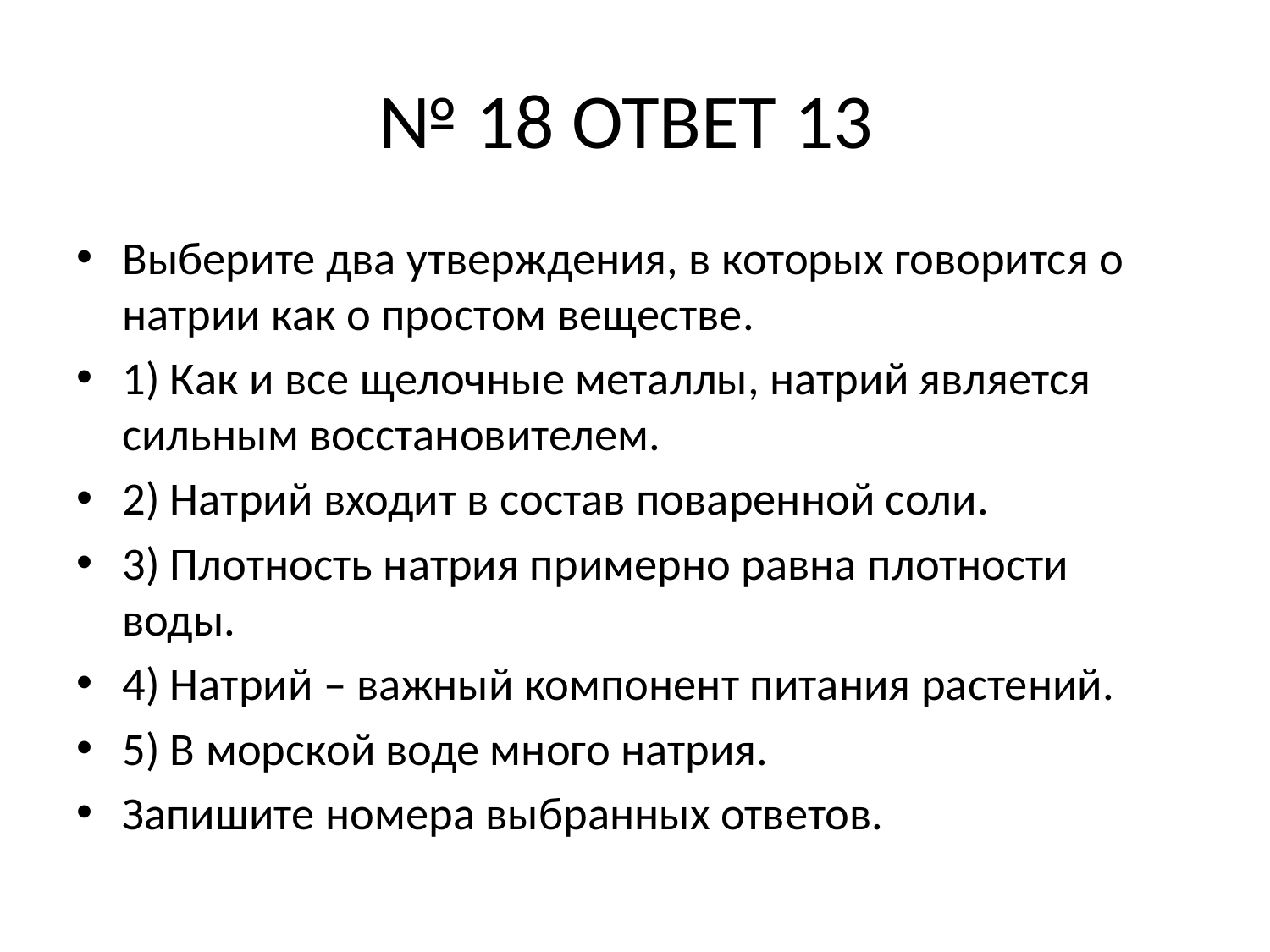

# № 18 ОТВЕТ 13
Выберите два утверждения, в которых говорится о натрии как о простом веществе.
1) Как и все щелочные металлы, натрий является сильным восстановителем.
2) Натрий входит в состав поваренной соли.
3) Плотность натрия примерно равна плотности воды.
4) Натрий – важный компонент питания растений.
5) В морской воде много натрия.
Запишите номера выбранных ответов.